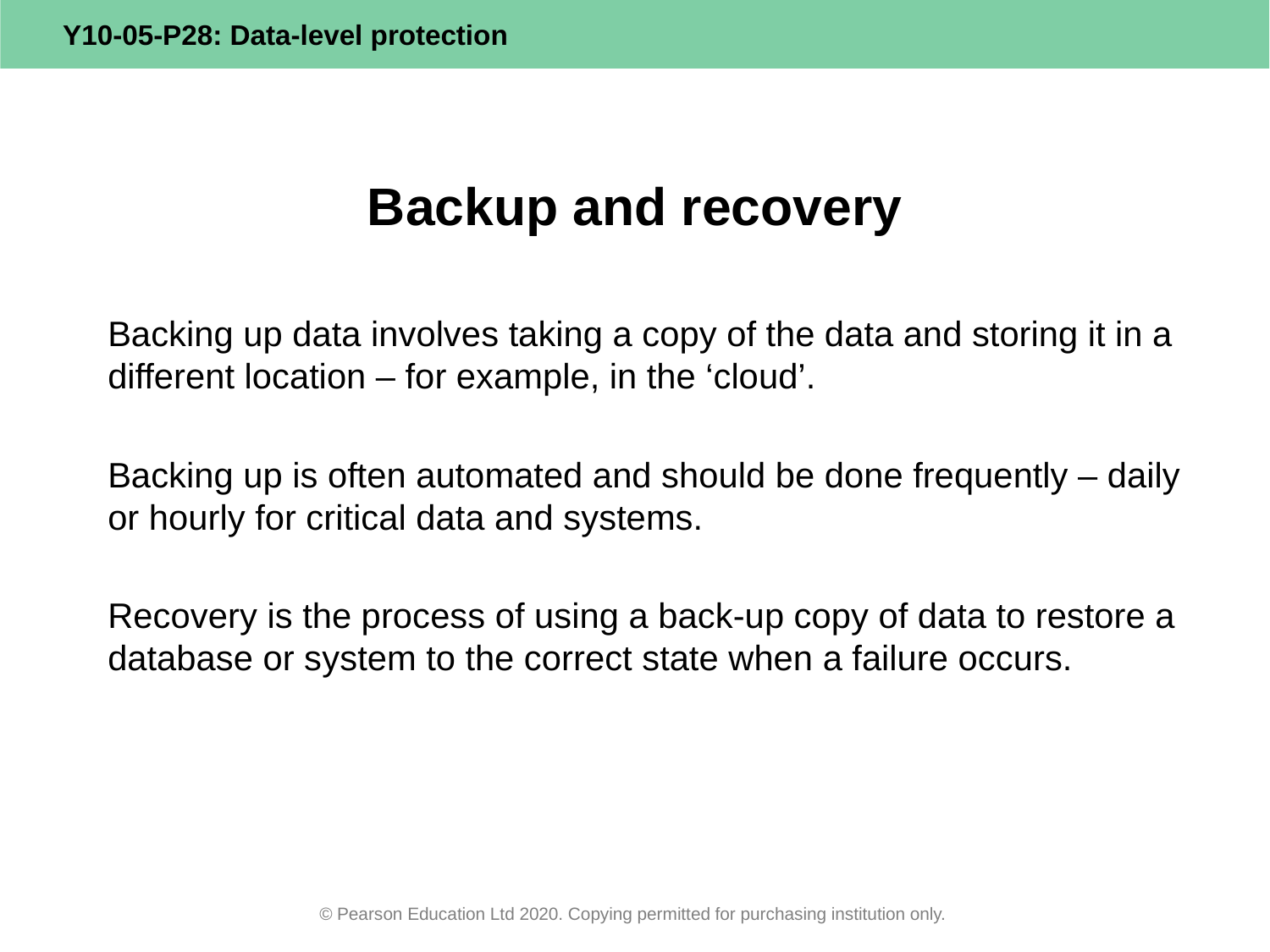

# Backup and recovery
Backing up data involves taking a copy of the data and storing it in a different location – for example, in the ‘cloud’.

Backing up is often automated and should be done frequently – daily or hourly for critical data and systems.

Recovery is the process of using a back-up copy of data to restore a database or system to the correct state when a failure occurs.
© Pearson Education Ltd 2020. Copying permitted for purchasing institution only.